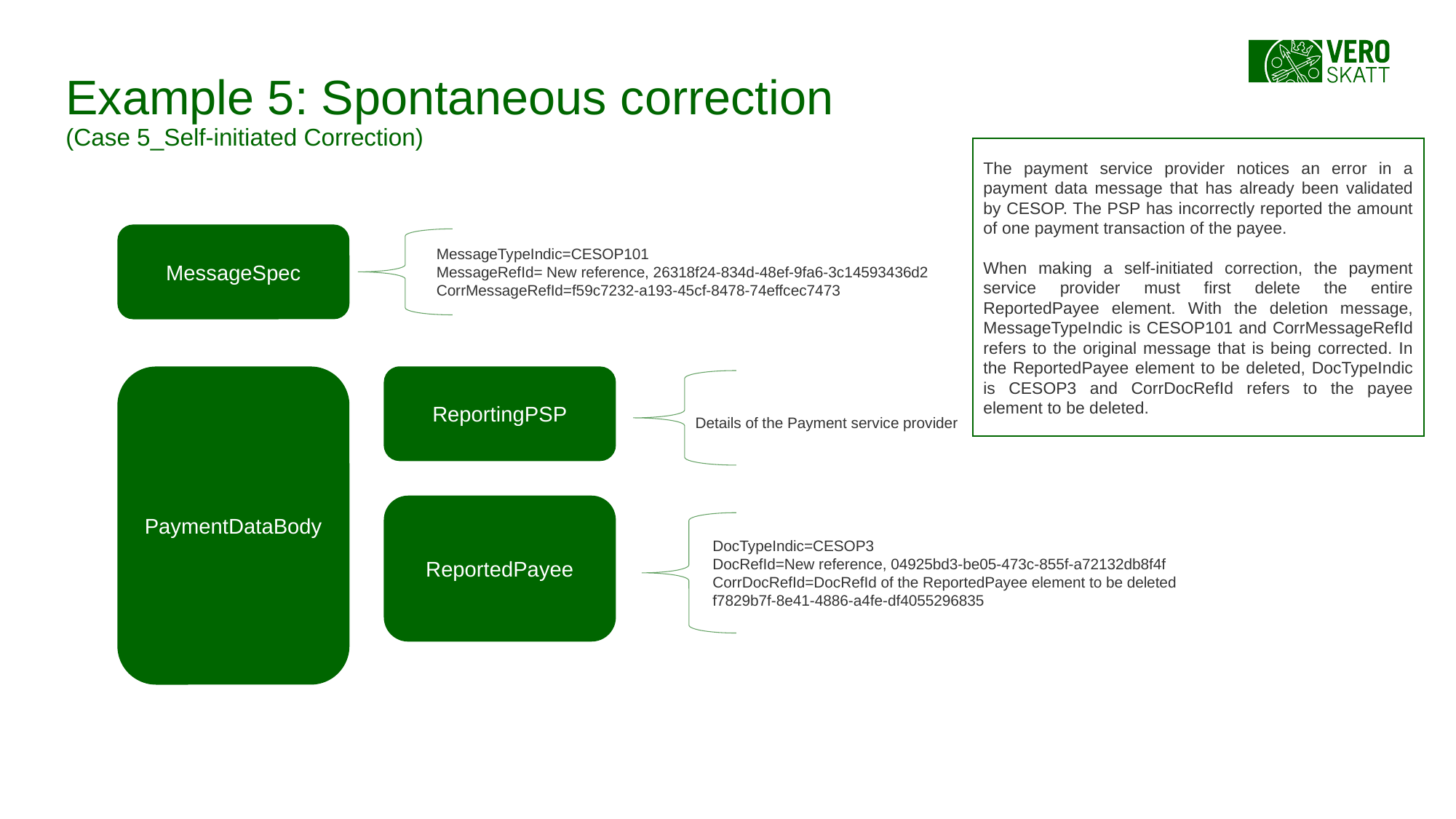

# Example 5: Spontaneous correction (Case 5_Self-initiated Correction)
The payment service provider notices an error in a payment data message that has already been validated by CESOP. The PSP has incorrectly reported the amount of one payment transaction of the payee.

When making a self-initiated correction, the payment service provider must first delete the entire ReportedPayee element. With the deletion message, MessageTypeIndic is CESOP101 and CorrMessageRefId refers to the original message that is being corrected. In the ReportedPayee element to be deleted, DocTypeIndic is CESOP3 and CorrDocRefId refers to the payee element to be deleted.

MessageSpec

MessageTypeIndic=CESOP101
MessageRefId= New reference, 26318f24-834d-48ef-9fa6-3c14593436d2
CorrMessageRefId=f59c7232-a193-45cf-8478-74effcec7473
PaymentDataBody
ReportingPSP

Details of the Payment service provider
ReportedPayee

DocTypeIndic=CESOP3
DocRefId=New reference, 04925bd3-be05-473c-855f-a72132db8f4f
CorrDocRefId=DocRefId of the ReportedPayee element to be deleted f7829b7f-8e41-4886-a4fe-df4055296835